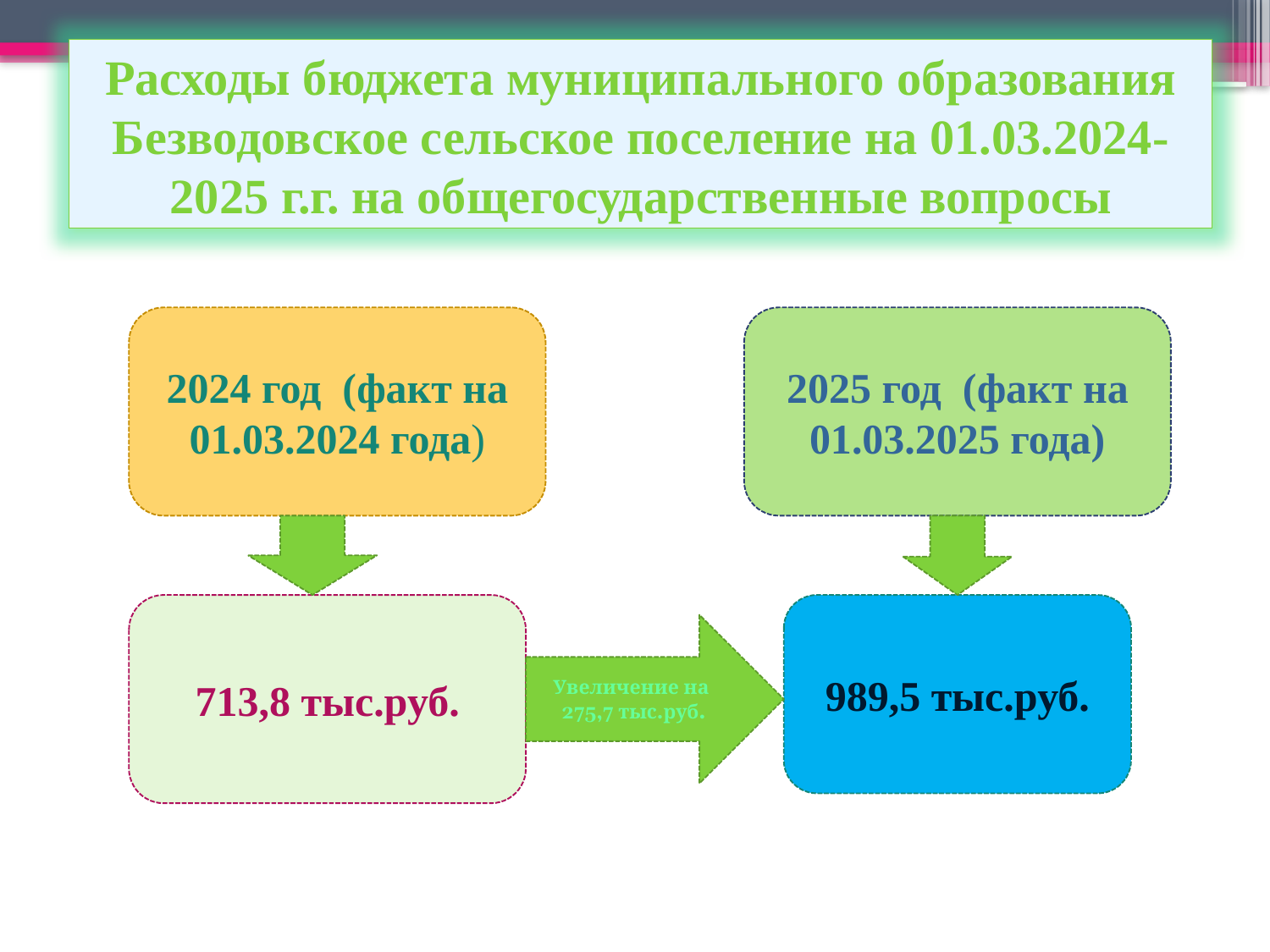

Расходы бюджета муниципального образования Безводовское сельское поселение на 01.03.2024-2025 г.г. на общегосударственные вопросы
2024 год  (факт на 01.03.2024 года)
2025 год  (факт на 01.03.2025 года)

713,8 тыс.руб.
989,5 тыс.руб.
Увеличение на  275,7 тыс.руб.